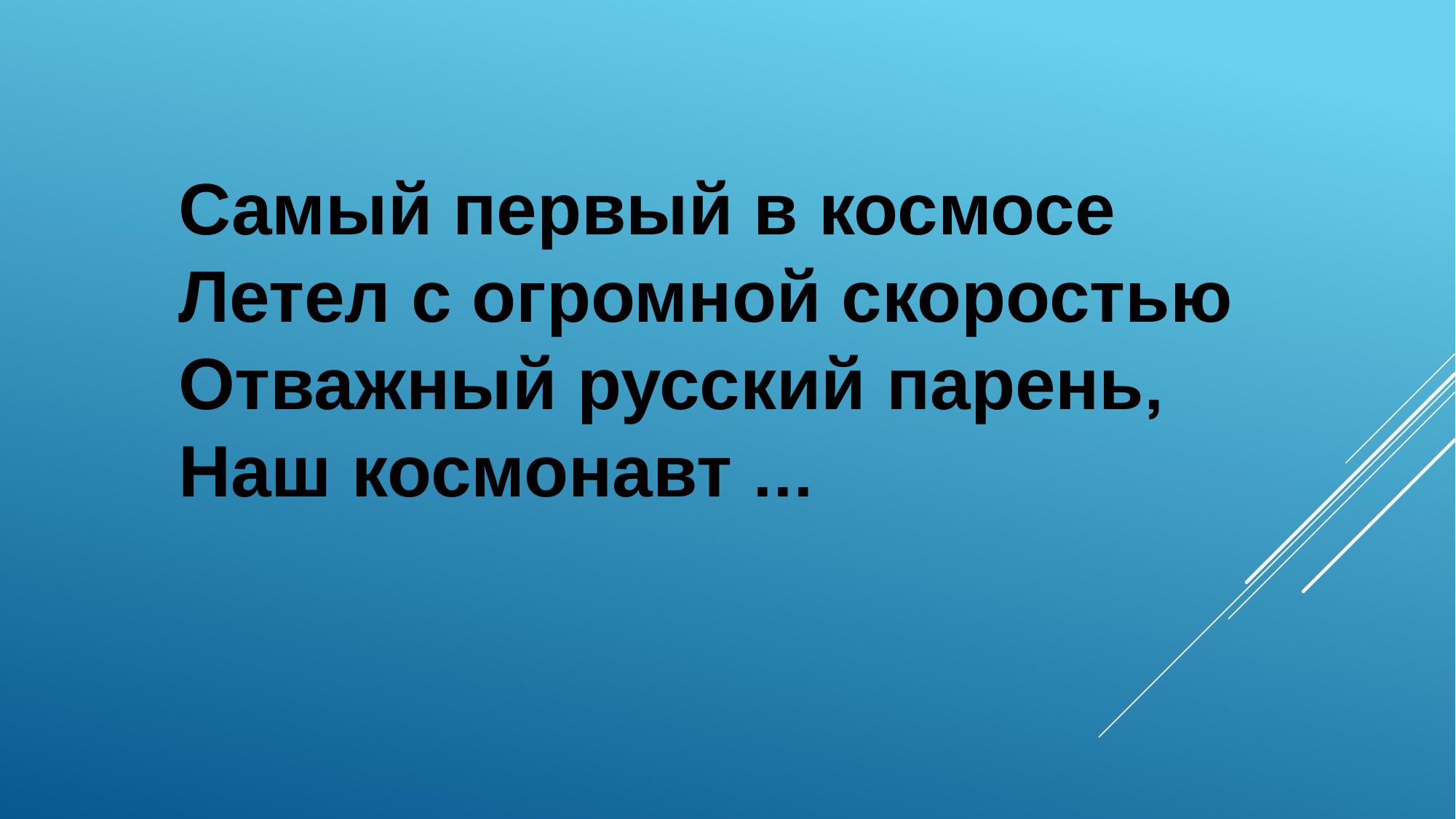

Самый первый в космосе
Летел с огромной скоростью
Отважный русский парень,
Наш космонавт ...